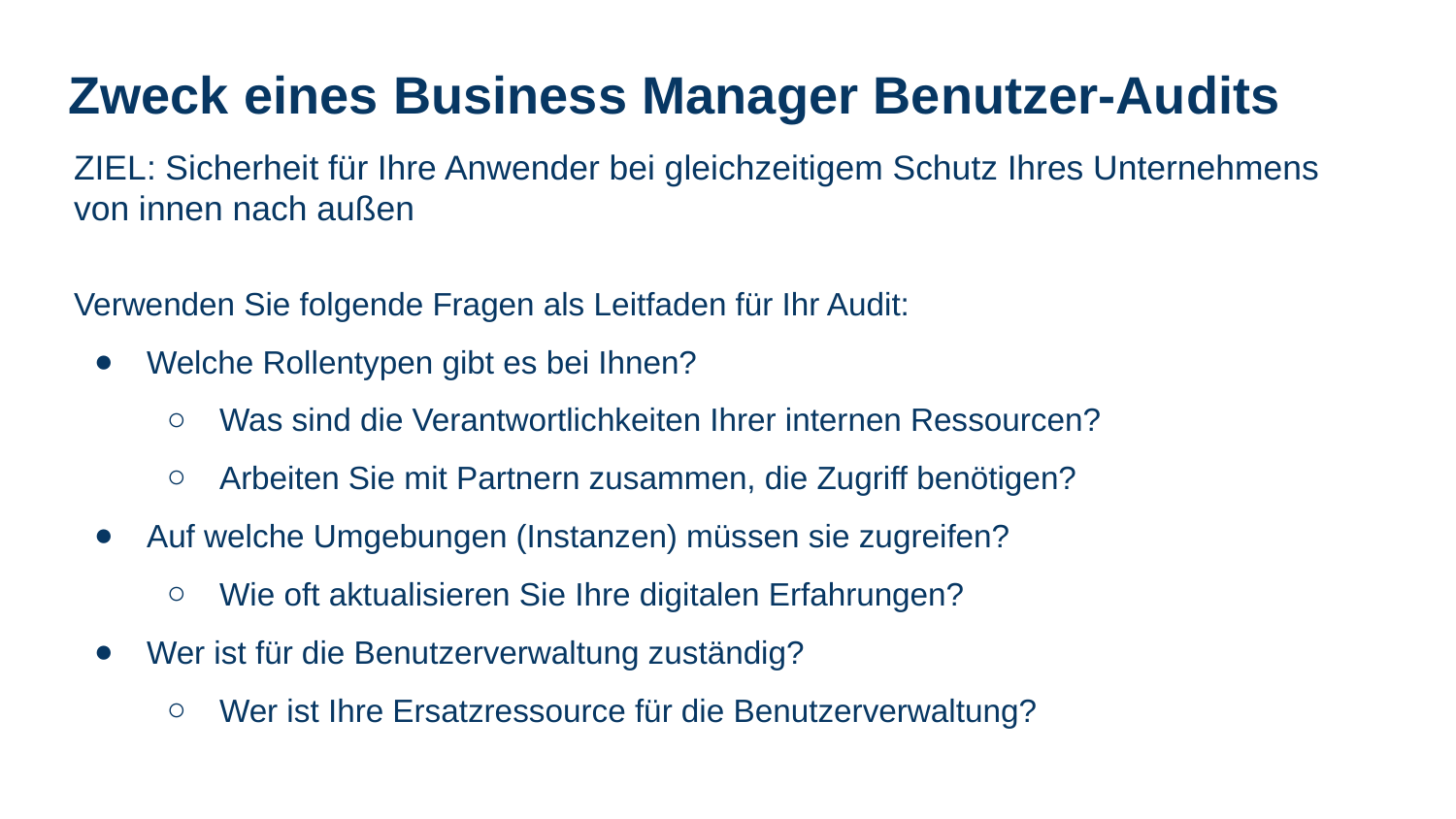

Zweck eines Business Manager Benutzer-Audits
ZIEL: Sicherheit für Ihre Anwender bei gleichzeitigem Schutz Ihres Unternehmens von innen nach außen
Verwenden Sie folgende Fragen als Leitfaden für Ihr Audit:
Welche Rollentypen gibt es bei Ihnen?
Was sind die Verantwortlichkeiten Ihrer internen Ressourcen?
Arbeiten Sie mit Partnern zusammen, die Zugriff benötigen?
Auf welche Umgebungen (Instanzen) müssen sie zugreifen?
Wie oft aktualisieren Sie Ihre digitalen Erfahrungen?
Wer ist für die Benutzerverwaltung zuständig?
Wer ist Ihre Ersatzressource für die Benutzerverwaltung?